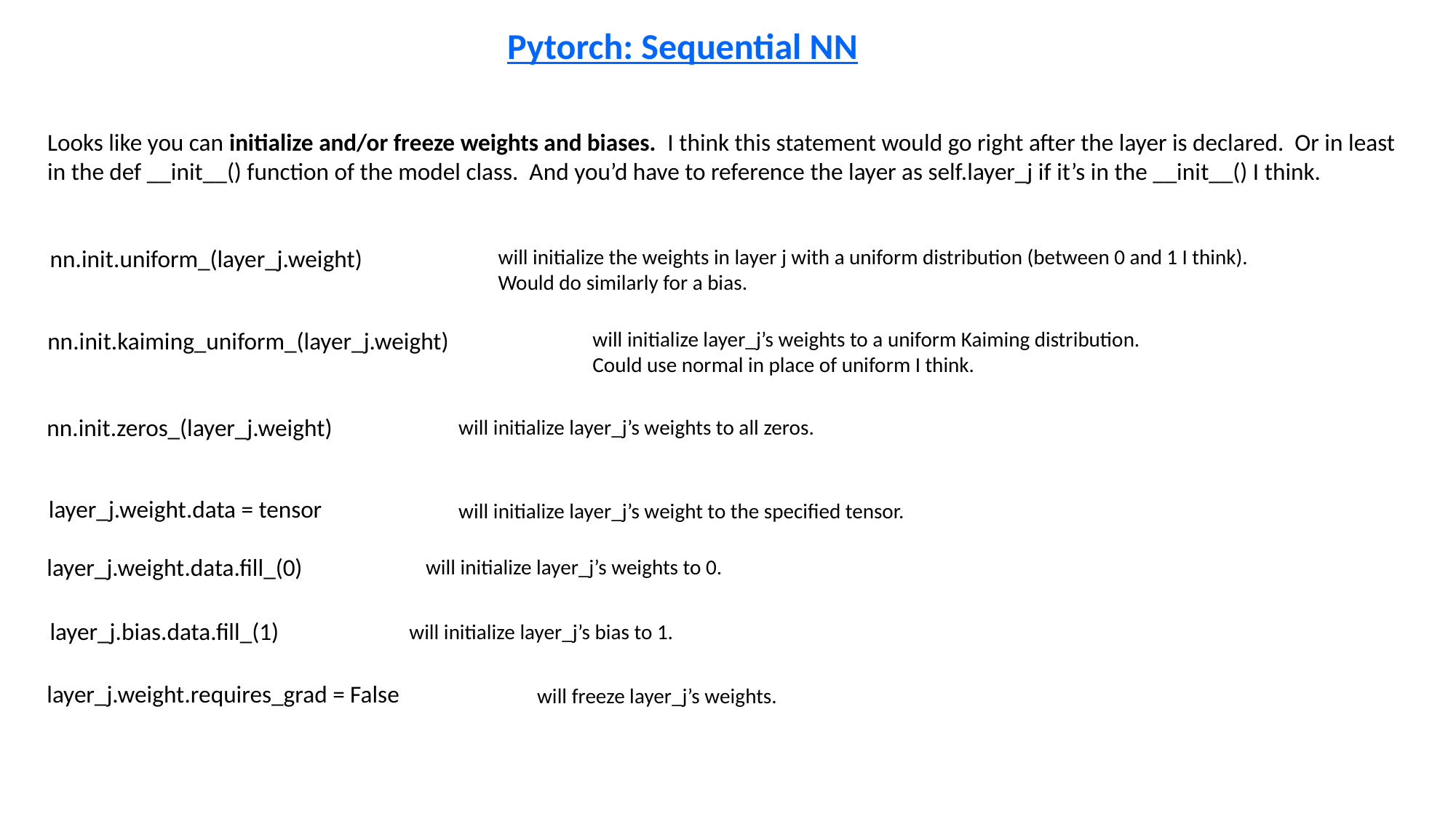

Pytorch: Sequential NN
Looks like you can initialize and/or freeze weights and biases.  I think this statement would go right after the layer is declared.  Or in least in the def __init__() function of the model class.  And you’d have to reference the layer as self.layer_j if it’s in the __init__() I think.
nn.init.uniform_(layer_j.weight)
will initialize the weights in layer j with a uniform distribution (between 0 and 1 I think).  Would do similarly for a bias.
nn.init.kaiming_uniform_(layer_j.weight)
will initialize layer_j’s weights to a uniform Kaiming distribution.  Could use normal in place of uniform I think.
nn.init.zeros_(layer_j.weight)
will initialize layer_j’s weights to all zeros.
layer_j.weight.data = tensor
will initialize layer_j’s weight to the specified tensor.
layer_j.weight.data.fill_(0)
will initialize layer_j’s weights to 0.
layer_j.bias.data.fill_(1)
will initialize layer_j’s bias to 1.
layer_j.weight.requires_grad = False
will freeze layer_j’s weights.